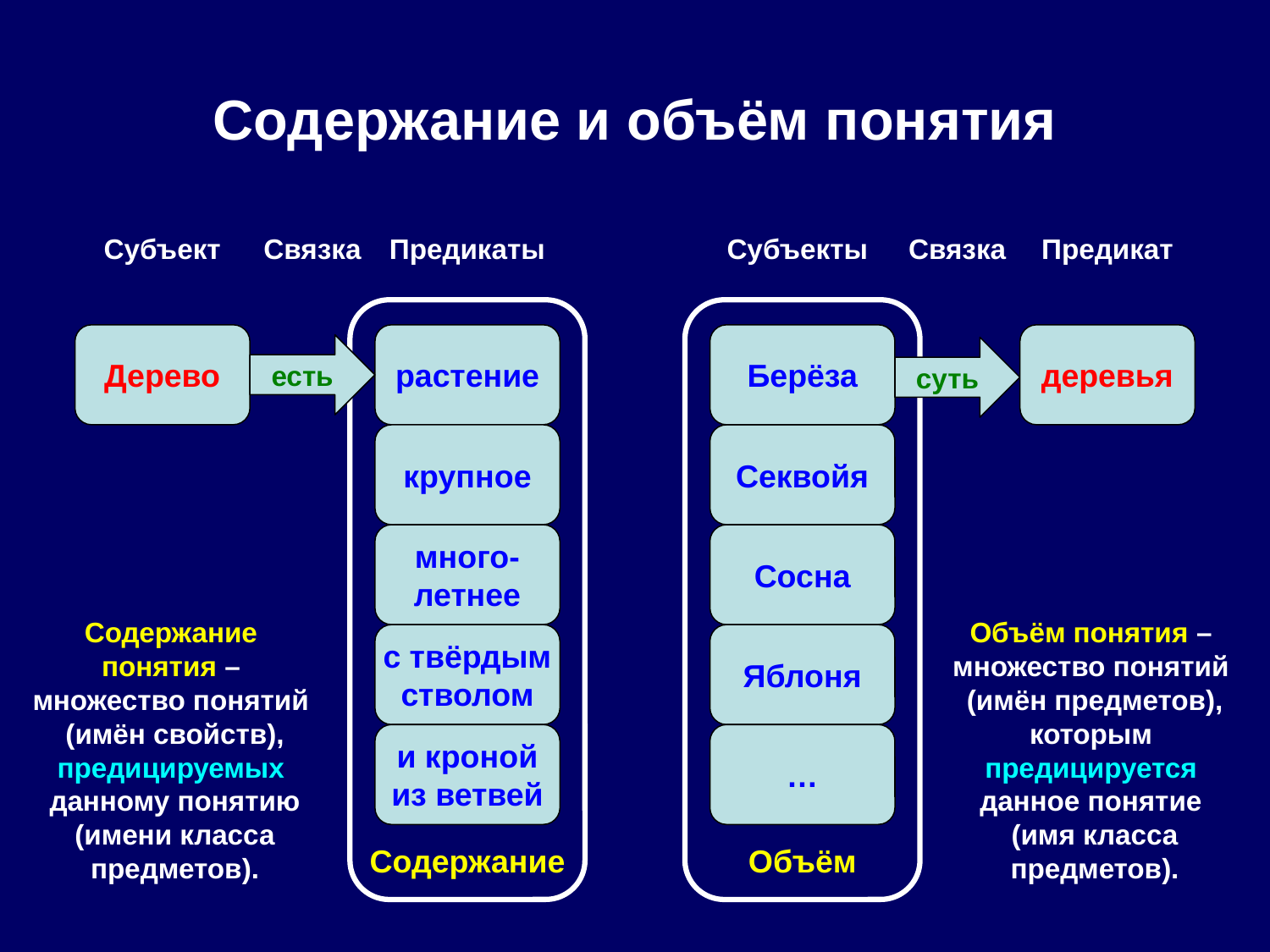

Содержание и объём понятия
Субъект
Связка

Предикаты
Субъекты
Связка

Предикат

Дерево
растение
Берёза
дерево

деревья

есть
суть
крупное
Секвойя
много-летнее
Сосна
Содержание
понятия –
множество понятий
(имён свойств),
предицируемых
данному понятию (имени класса предметов).
Объём понятия –
множество понятий
(имён предметов),
которым
предицируется
данное понятие
(имя класса предметов).
с твёрдым стволом
Яблоня
и кроной из ветвей
…
Содержание
Объём